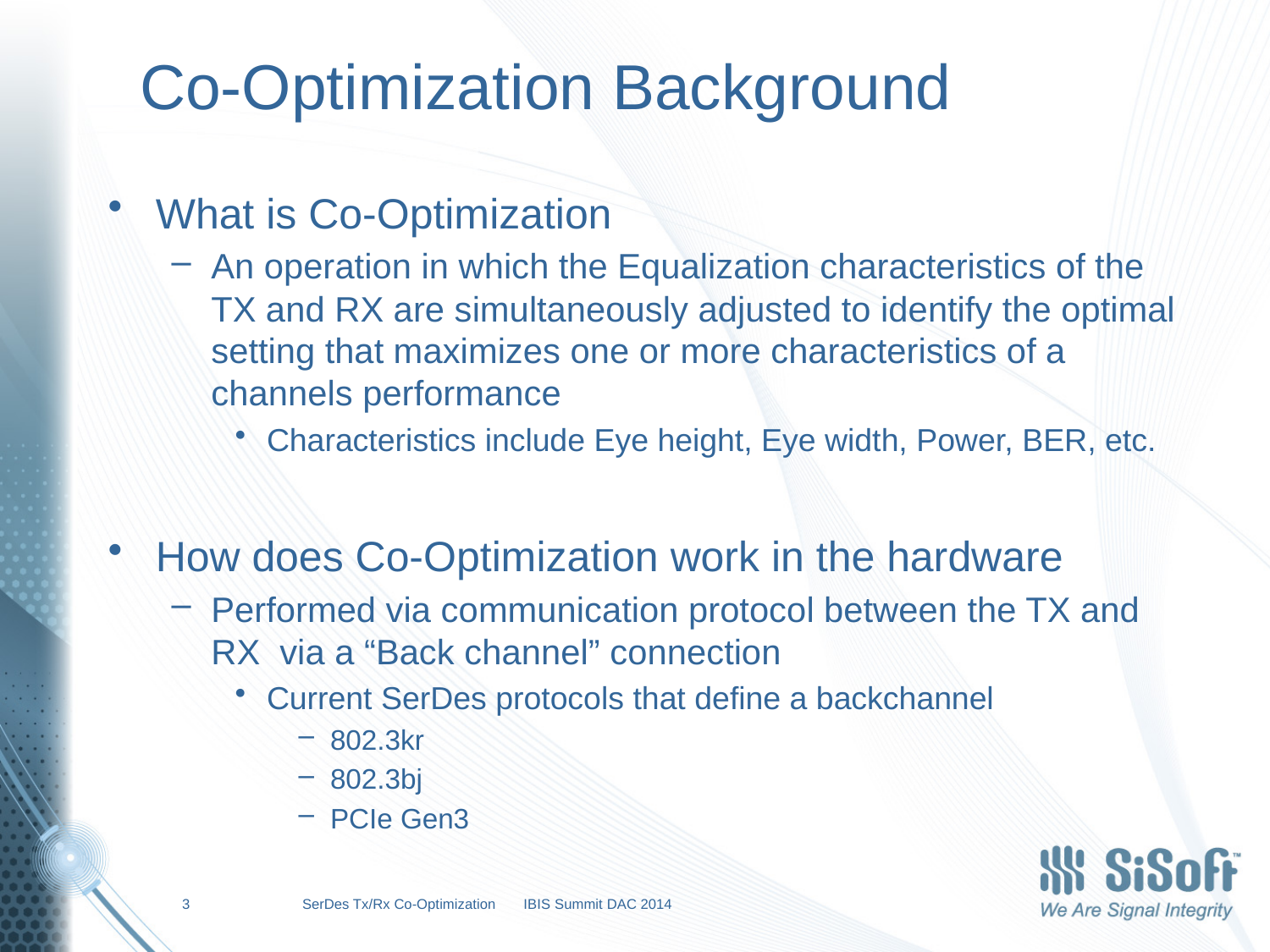

# Co-Optimization Background

What is Co-Optimization
An operation in which the Equalization characteristics of the TX and RX are simultaneously adjusted to identify the optimal setting that maximizes one or more characteristics of a channels performance
Characteristics include Eye height, Eye width, Power, BER, etc.

How does Co-Optimization work in the hardware
Performed via communication protocol between the TX and RX  via a “Back channel” connection
Current SerDes protocols that define a backchannel
802.3kr
802.3bj
PCIe Gen3

3                            SerDes Tx/Rx Co-Optimization       IBIS Summit DAC 2014